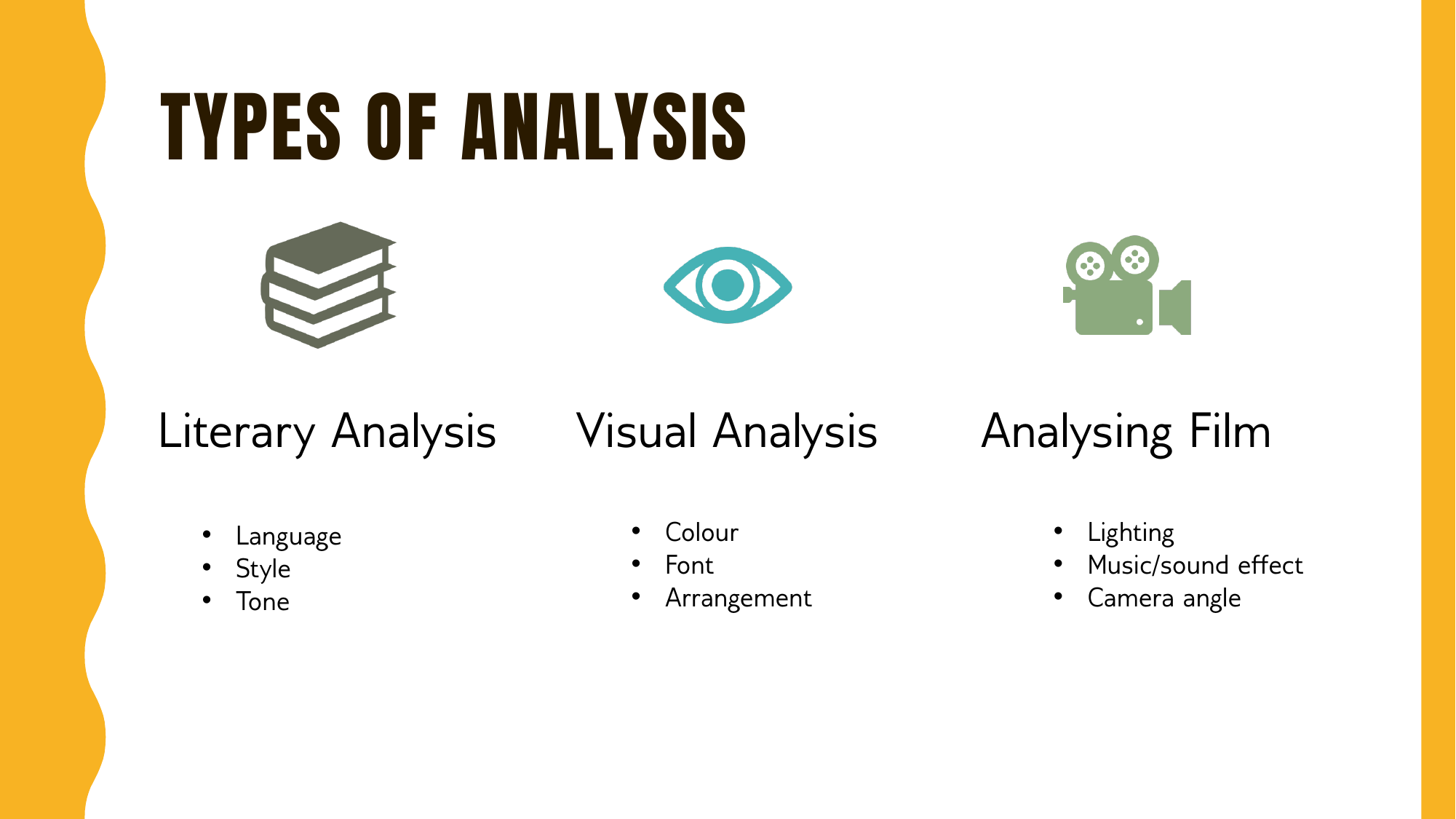

# Types of analysis
Literary Analysis
Visual Analysis
Analysing Film
Colour
Font
Arrangement
Lighting
Music/sound effect
Camera angle
Language
Style
Tone